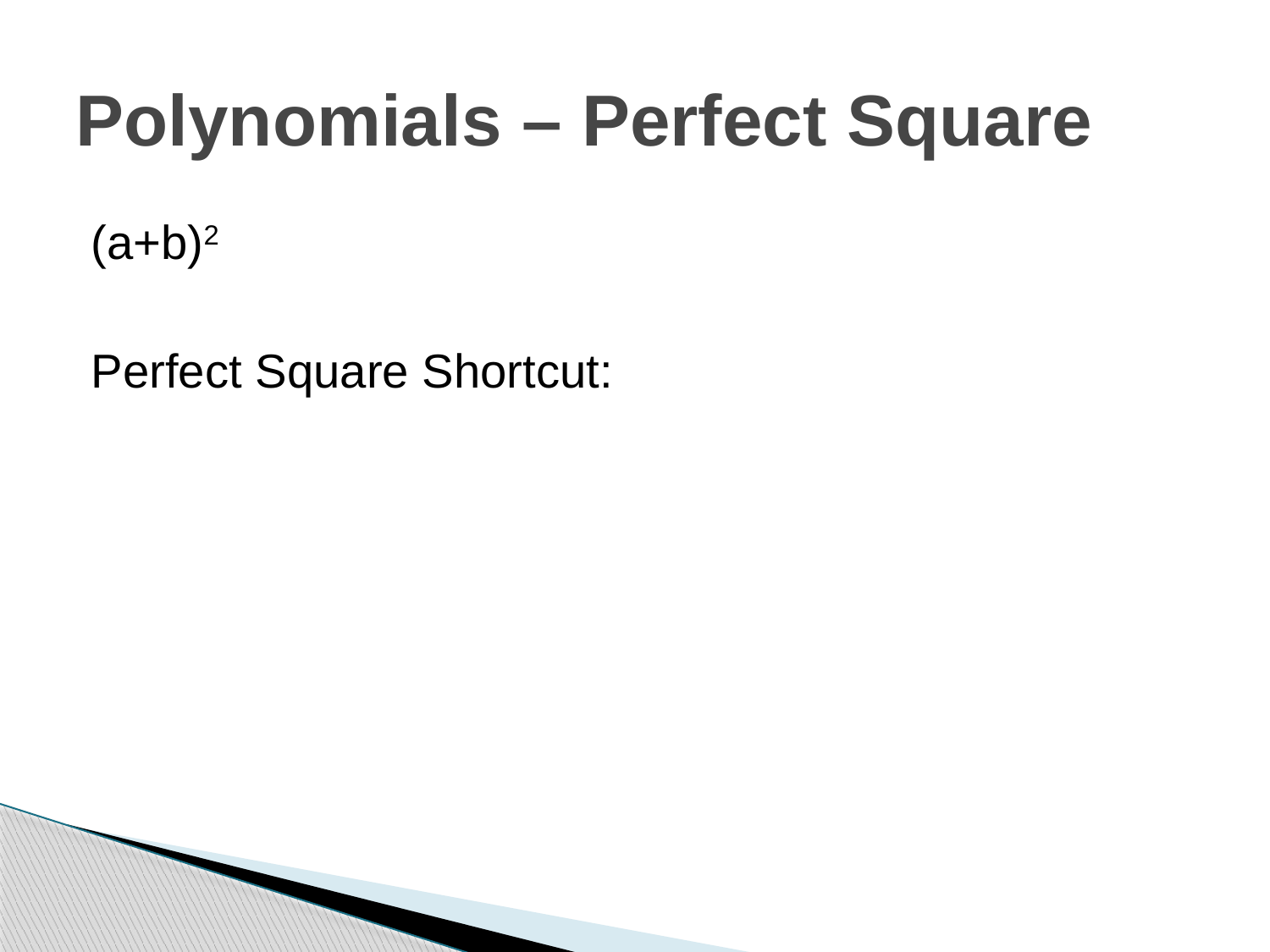

# Polynomials – Perfect Square
(a+b)2

Perfect Square Shortcut: